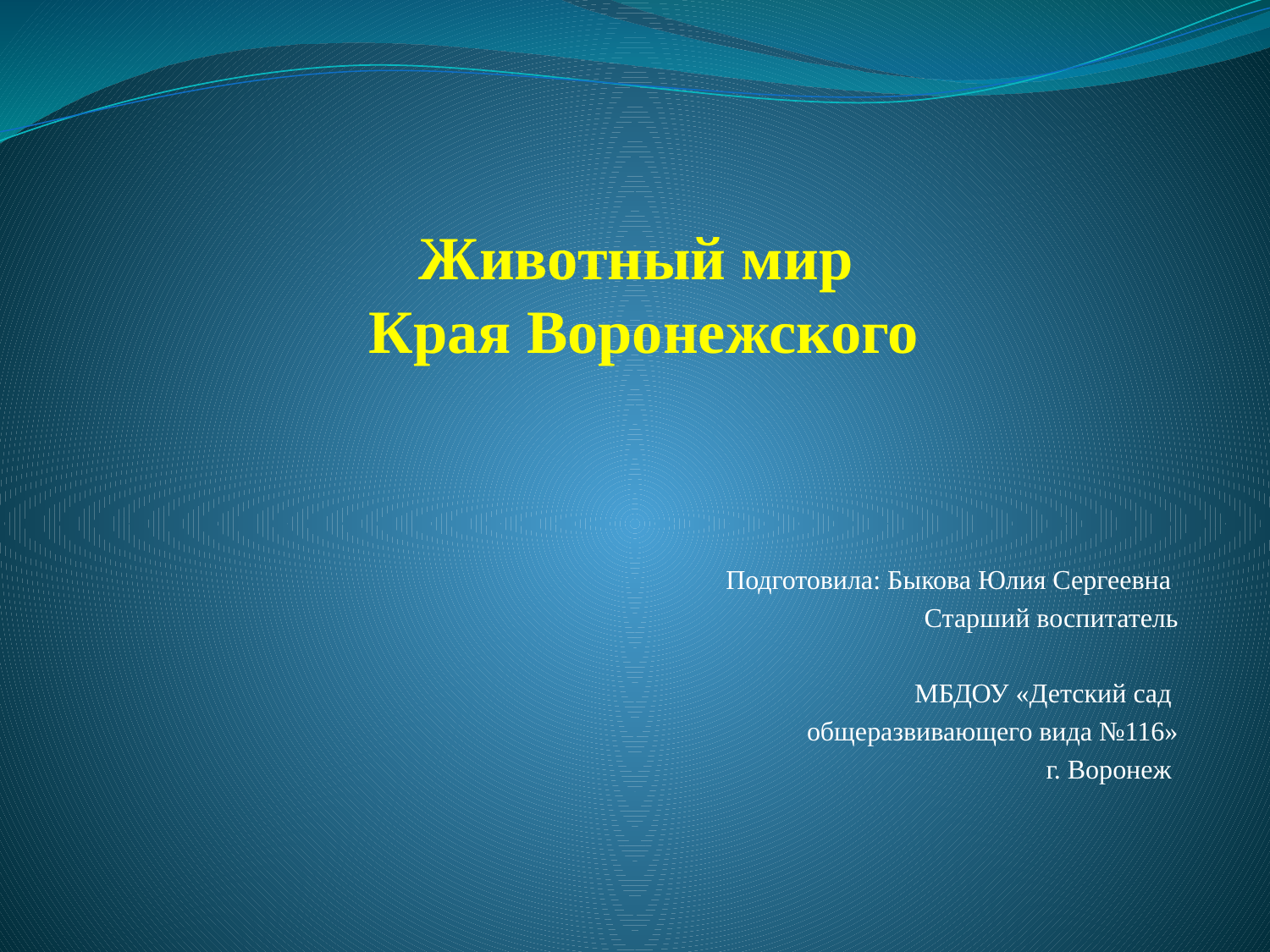

# Животный мир Края Воронежского
Подготовила: Быкова Юлия Сергеевна
Старший воспитатель

   МБДОУ «Детский сад
общеразвивающего вида №116»
г. Воронеж